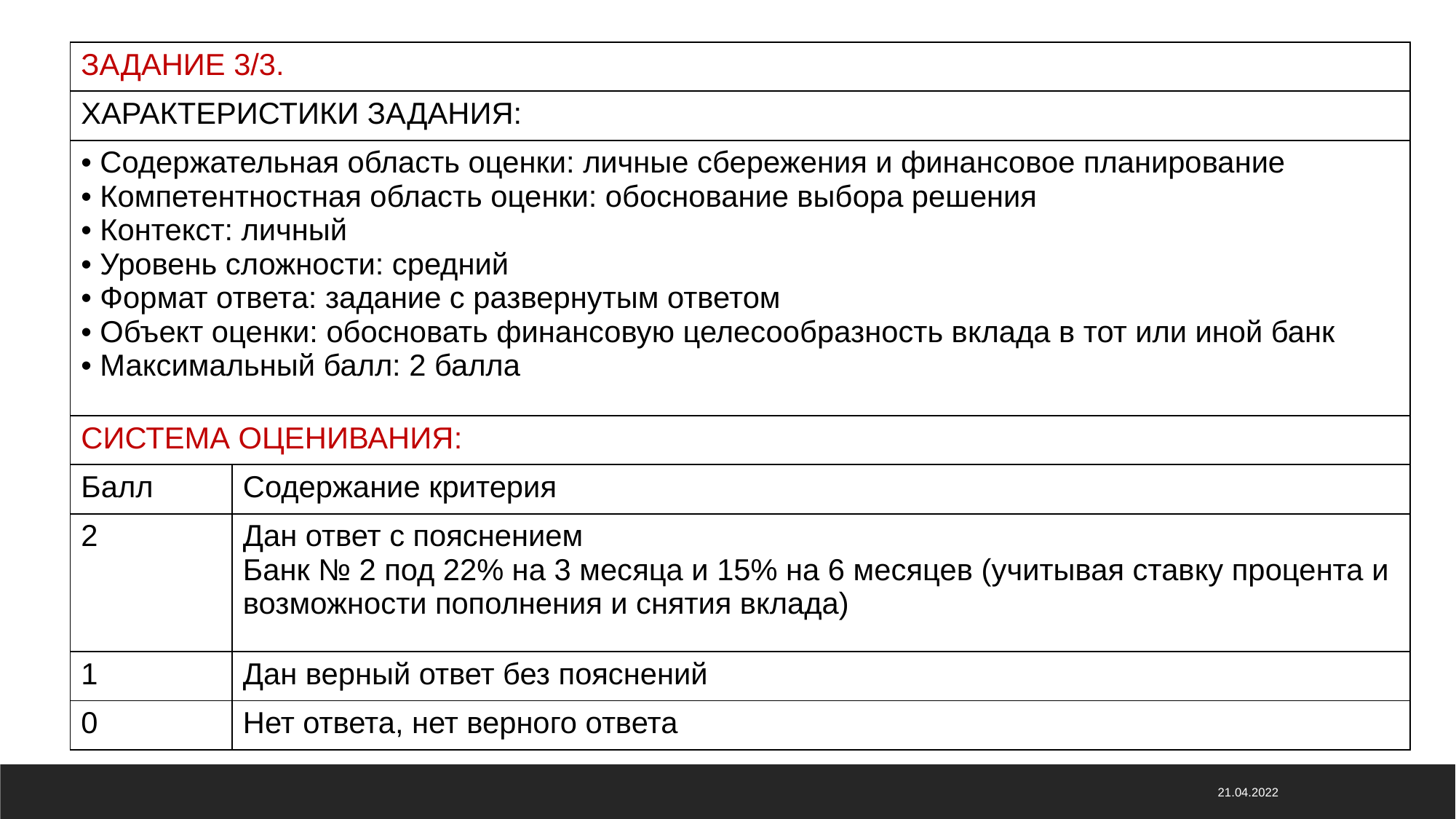

| ЗАДАНИЕ 3/3. |  |
| --- | --- |
| ХАРАКТЕРИСТИКИ ЗАДАНИЯ: |  |
| • Содержательная область оценки: личные сбережения и финансовое планирование • Компетентностная область оценки: обоснование выбора решения • Контекст: личный • Уровень сложности: средний • Формат ответа: задание с развернутым ответом • Объект оценки: обосновать финансовую целесообразность вклада в тот или иной банк • Максимальный балл: 2 балла |  |
| СИСТЕМА ОЦЕНИВАНИЯ: |  |
| Балл | Содержание критерия |
| 2 | Дан ответ с пояснением Банк № 2 под 22% на 3 месяца и 15% на 6 месяцев (учитывая ставку процента и возможности пополнения и снятия вклада) |
| 1 | Дан верный ответ без пояснений |
| 0 | Нет ответа, нет верного ответа |
21.04.2022